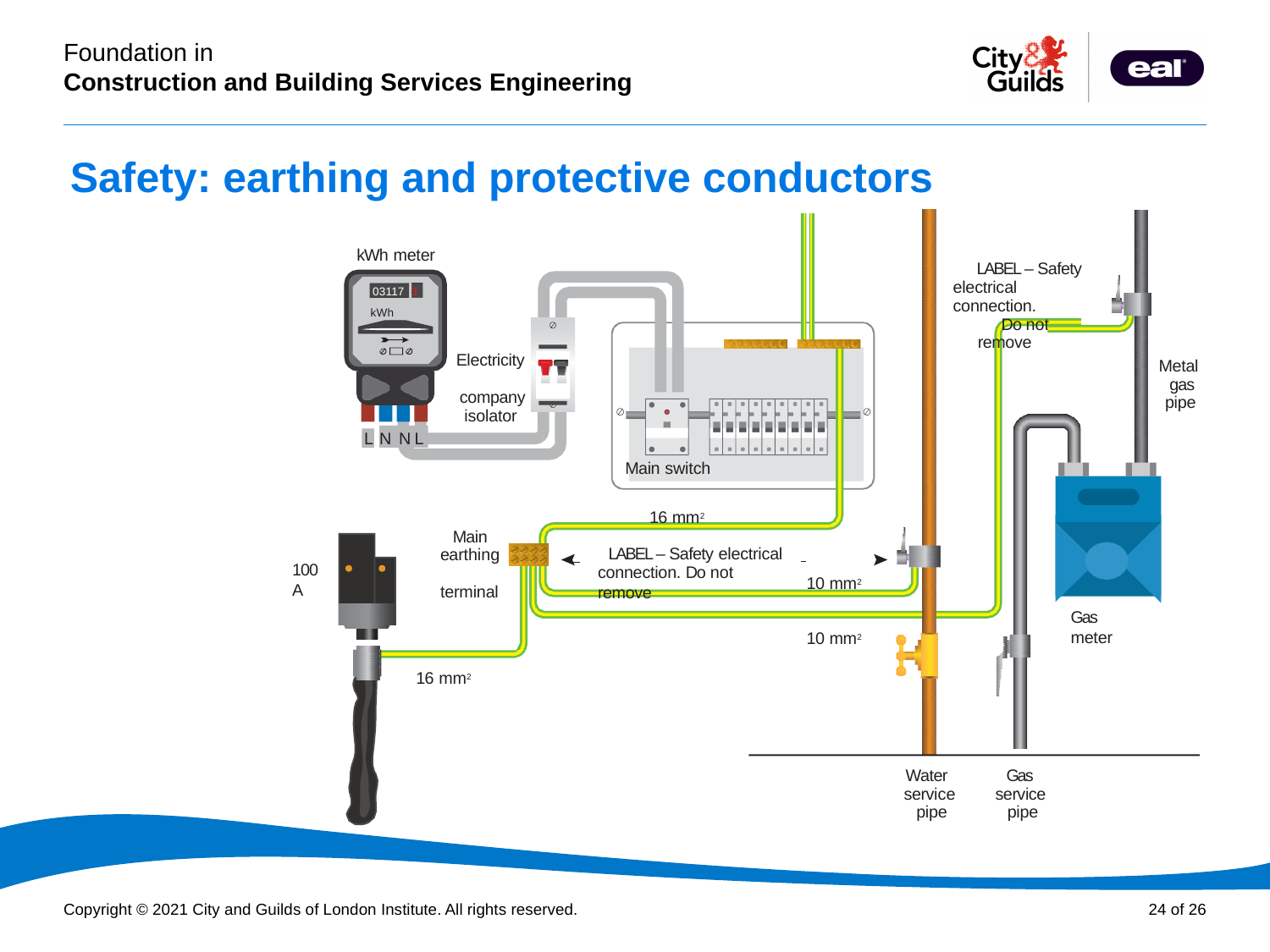

# Safety: earthing and protective conductors

kWh meter

03117 3
kWh
LABEL – Safety  electrical connection.
Do not remove

Electricity  company  isolator
Metal  gas  pipe
N N L
L
Main switch
16 mm2
Main  earthing  terminal

LABEL – Safety electrical

100 A
connection. Do not remove
10 mm2
Gas meter
10 mm2
16 mm2
Water  service  pipe
Gas  service  pipe